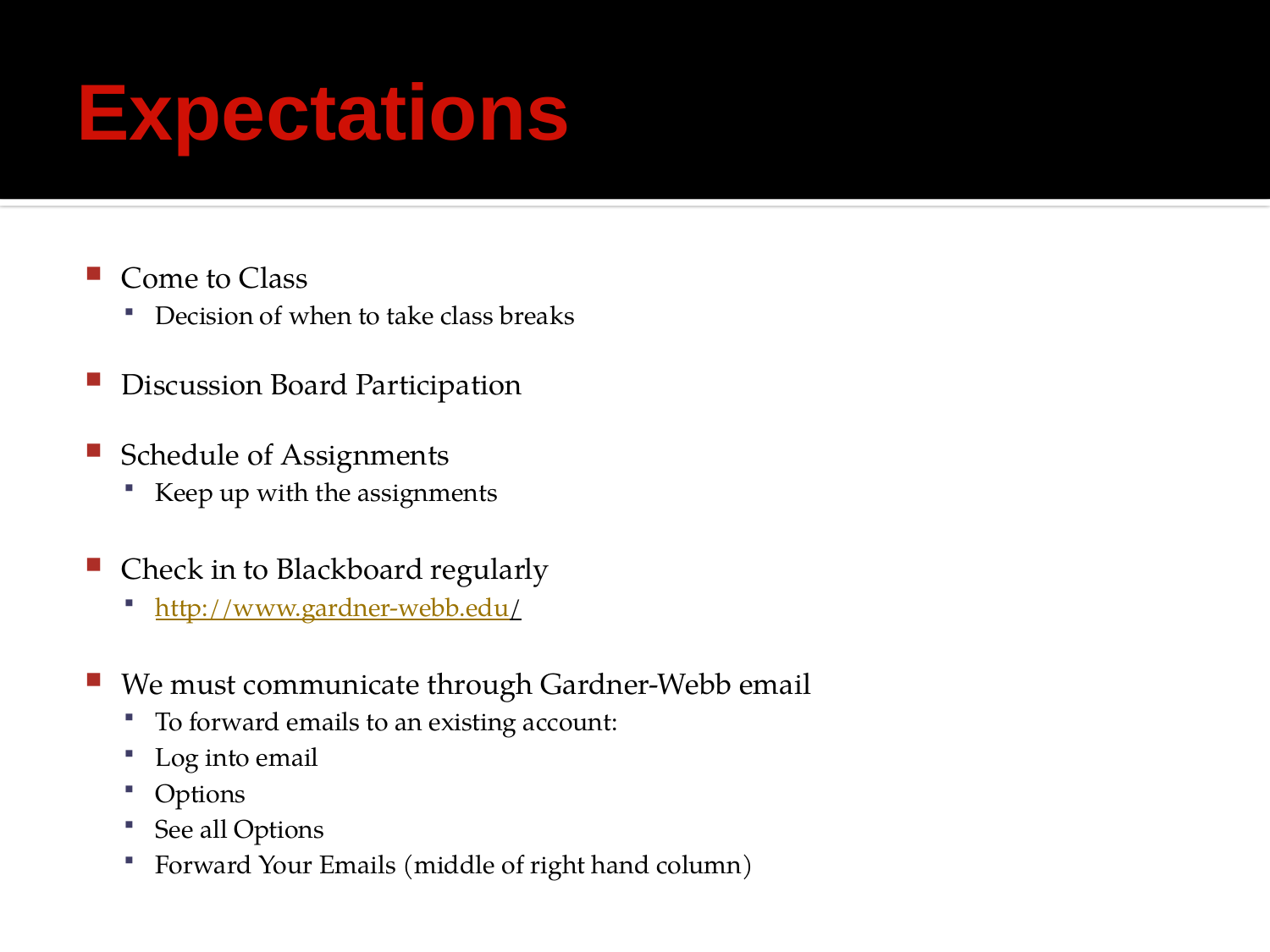

# Expectations
Come to Class
Decision of when to take class breaks

Discussion Board Participation

Schedule of Assignments
Keep up with the assignments

Check in to Blackboard regularly
http://www.gardner-webb.edu/

We must communicate through Gardner-Webb email
To forward emails to an existing account:
Log into email
Options
See all Options
Forward Your Emails (middle of right hand column)